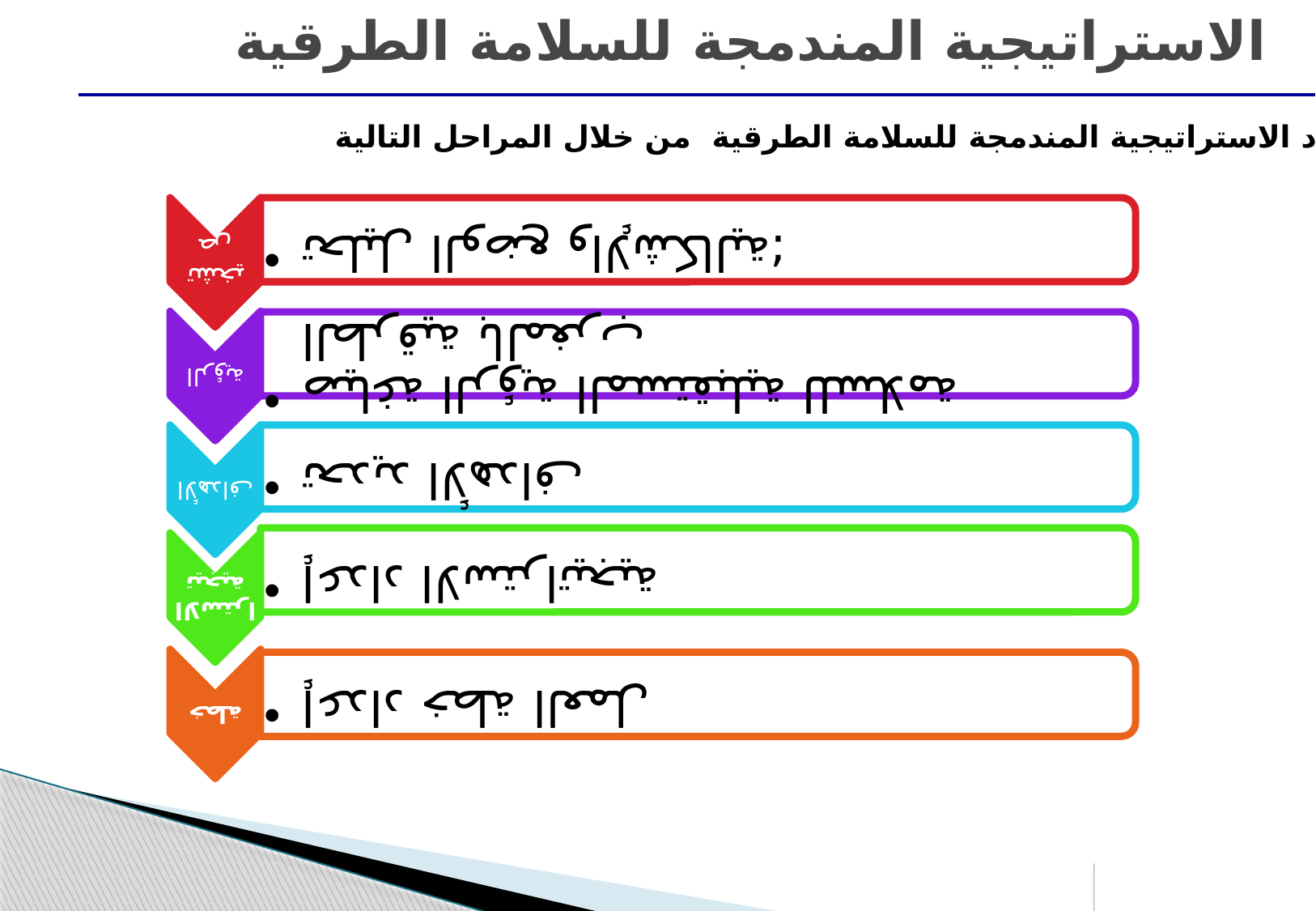

# الاستراتيجية المندمجة للسلامة الطرقية
تم إعداد الاستراتيجية المندمجة للسلامة الطرقية  من خلال المراحل التالية
تشخيص
تحليل الوضع والإشكالية؛
الرؤية
صياغة الرؤية المستقبلية للسلامة الطرقية بالمغرب
الأهداف
تحديد الأهداف
الاستراتيجية
إعداد الاستراتيجية
خطة
إعداد خطة العمل